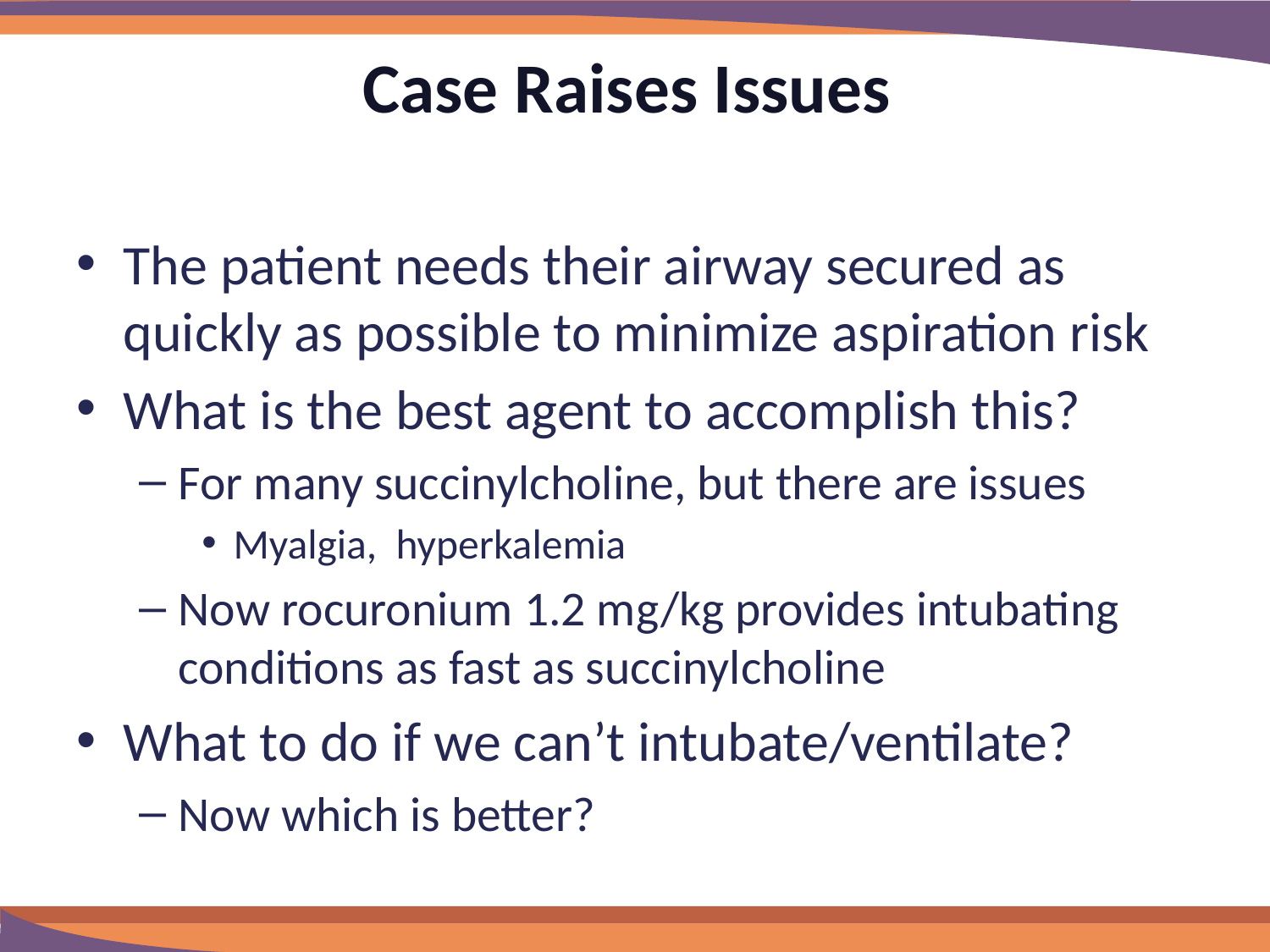

# Case Raises Issues
The patient needs their airway secured as quickly as possible to minimize aspiration risk
What is the best agent to accomplish this?
For many succinylcholine, but there are issues
Myalgia,  hyperkalemia
Now rocuronium 1.2 mg/kg provides intubating conditions as fast as succinylcholine
What to do if we can’t intubate/ventilate?
Now which is better?